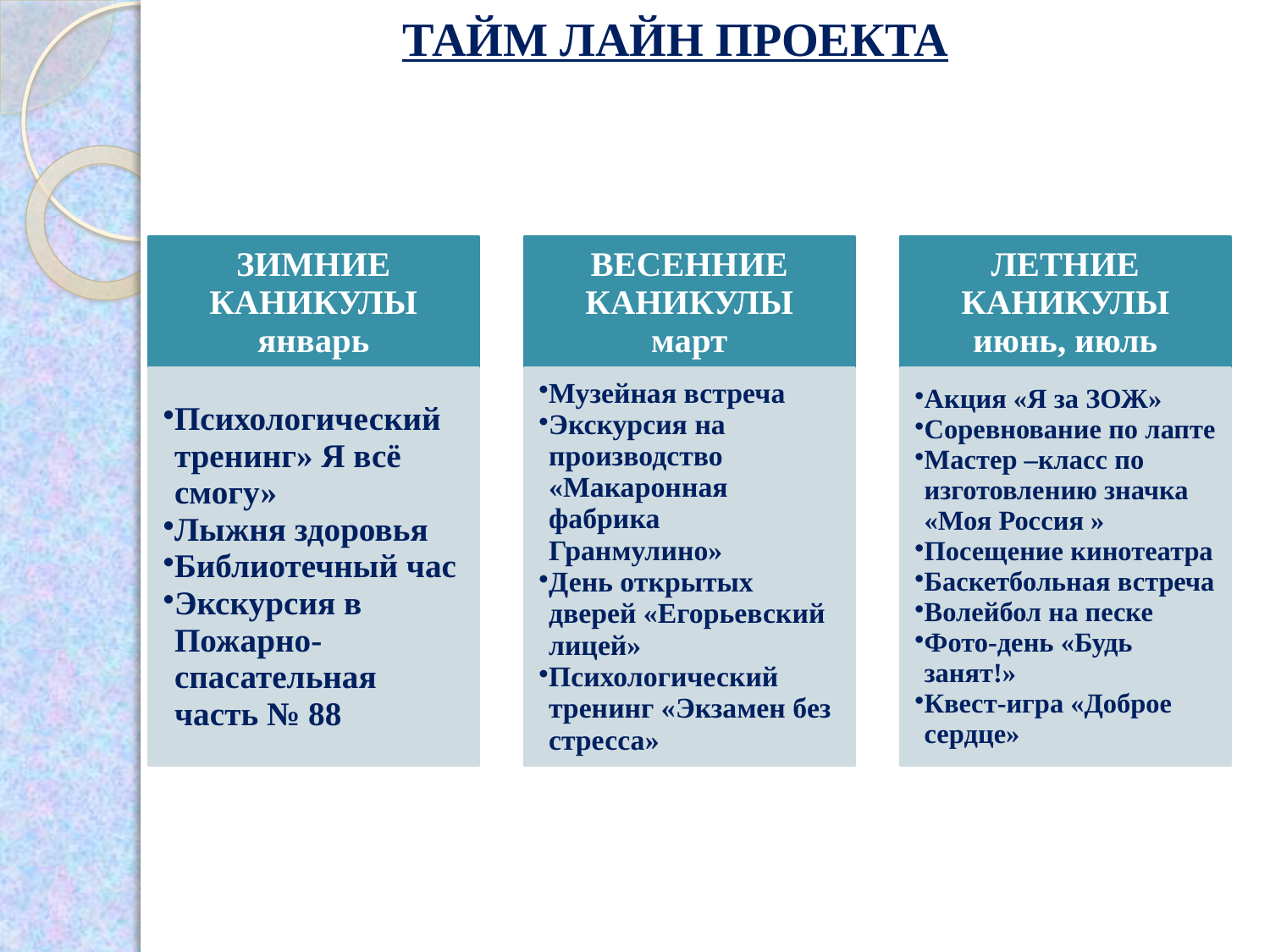

# ТАЙМ ЛАЙН ПРОЕКТА
ЗИМНИЕ КАНИКУЛЫ
январь
Психологический тренинг» Я всё смогу»
ВЕСЕННИЕ КАНИКУЛЫ
март
Музейная встреча
ЛЕТНИЕ КАНИКУЛЫ
июнь, июль
Акция «Я за ЗОЖ»
Лыжня здоровья
Библиотечный час
Экскурсия в Пожарно-спасательная часть № 88
Экскурсия на производство «Макаронная фабрика Гранмулино»
День открытых дверей «Егорьевский лицей»
Соревнование по лапте
Мастер –класс по изготовлению значка «Моя Россия »
Посещение кинотеатра
Баскетбольная встреча
Волейбол на песке
Фото-день «Будь занят!»
Квест-игра «Доброе сердце»
Психологический тренинг «Экзамен без стресса»